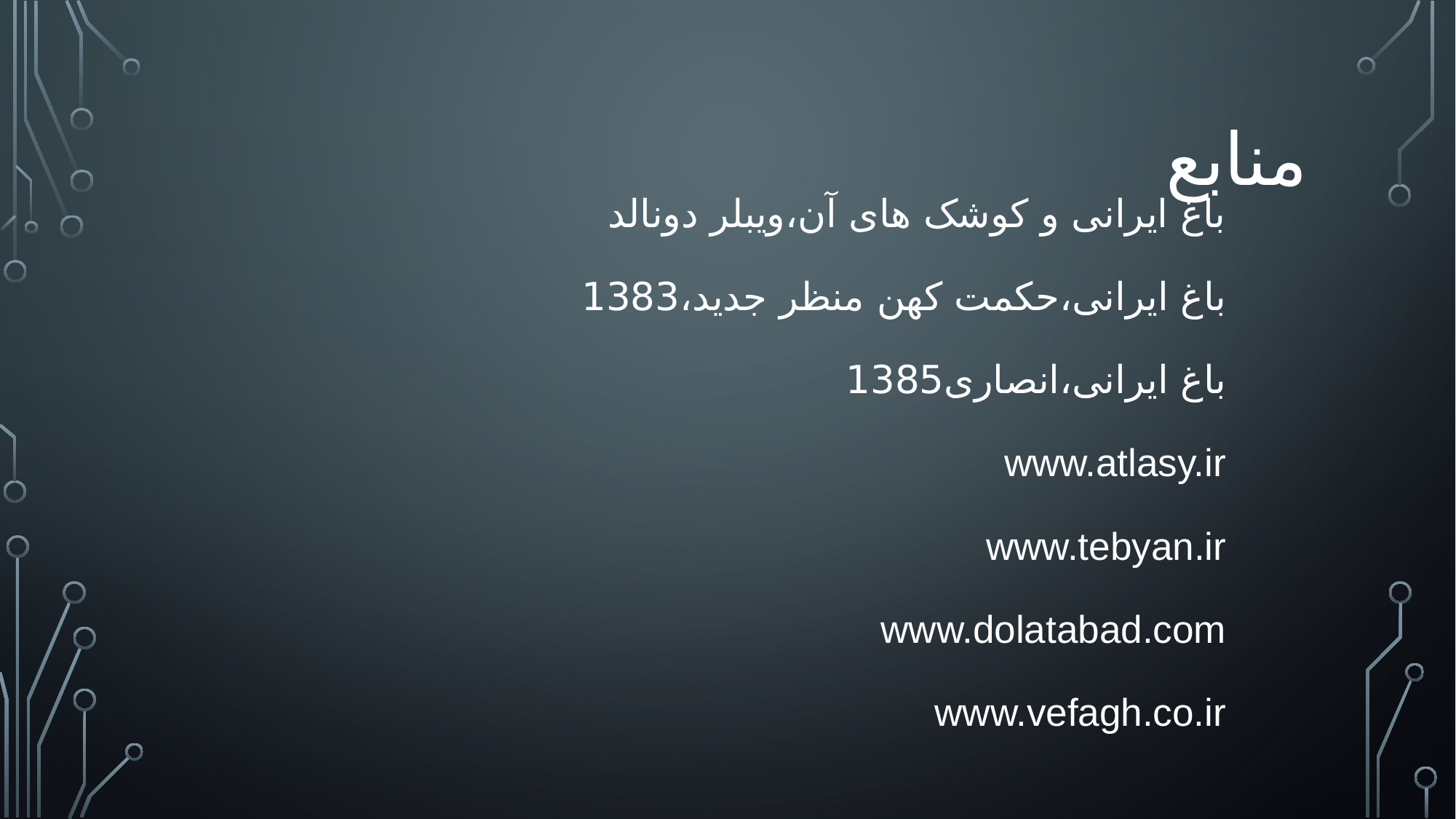

# منابع
باغ ایرانی و کوشک های آن،ویبلر دونالد
باغ ایرانی،حکمت کهن منظر جدید،1383
باغ ایرانی،انصاری1385
www.atlasy.ir
www.tebyan.ir
www.dolatabad.com
www.vefagh.co.ir